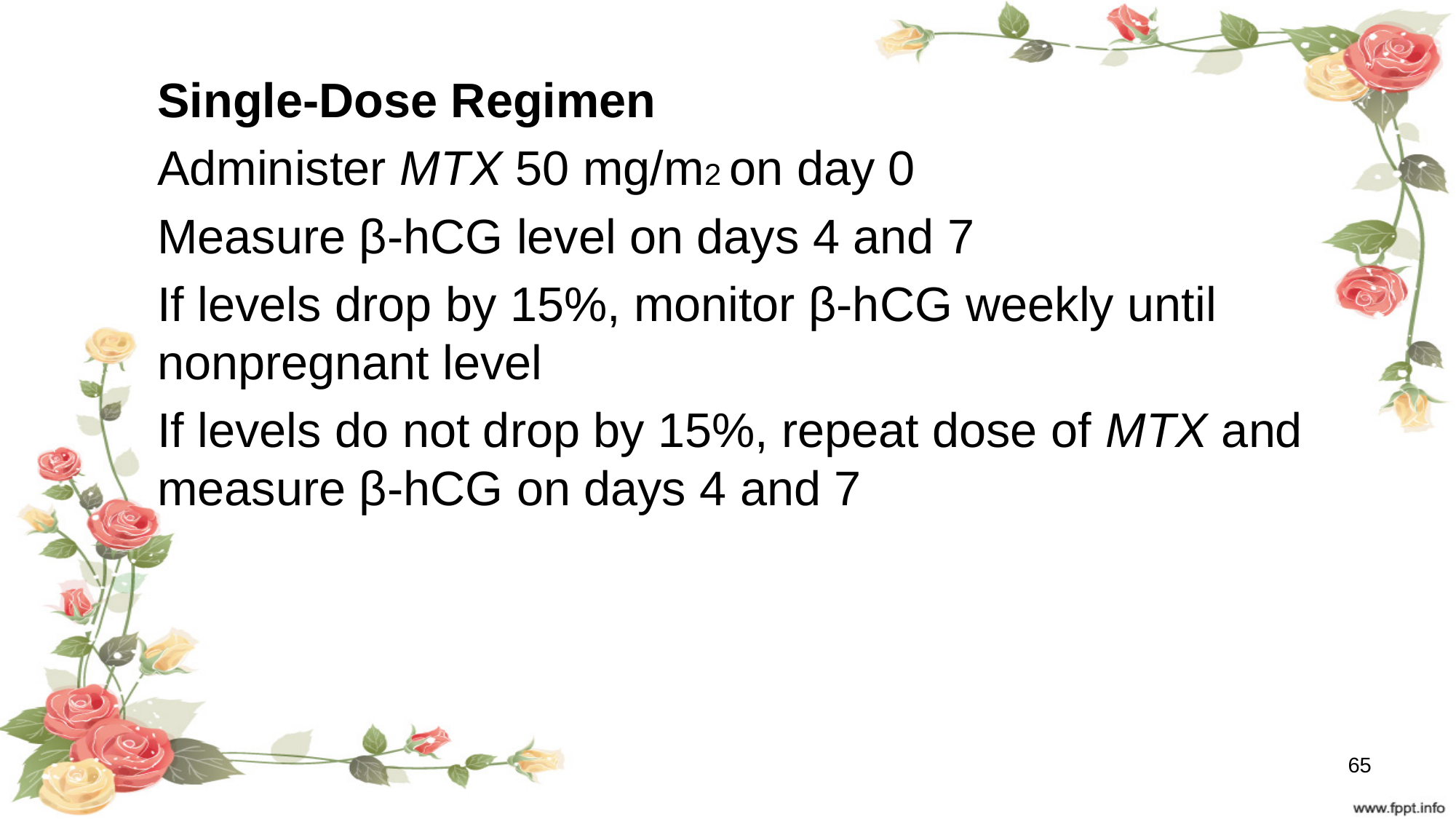

Single-Dose Regimen
Administer MTX 50 mg/m2 on day 0
Measure β-hCG level on days 4 and 7
If levels drop by 15%, monitor β-hCG weekly until nonpregnant level
If levels do not drop by 15%, repeat dose of MTX and measure β-hCG on days 4 and 7
65